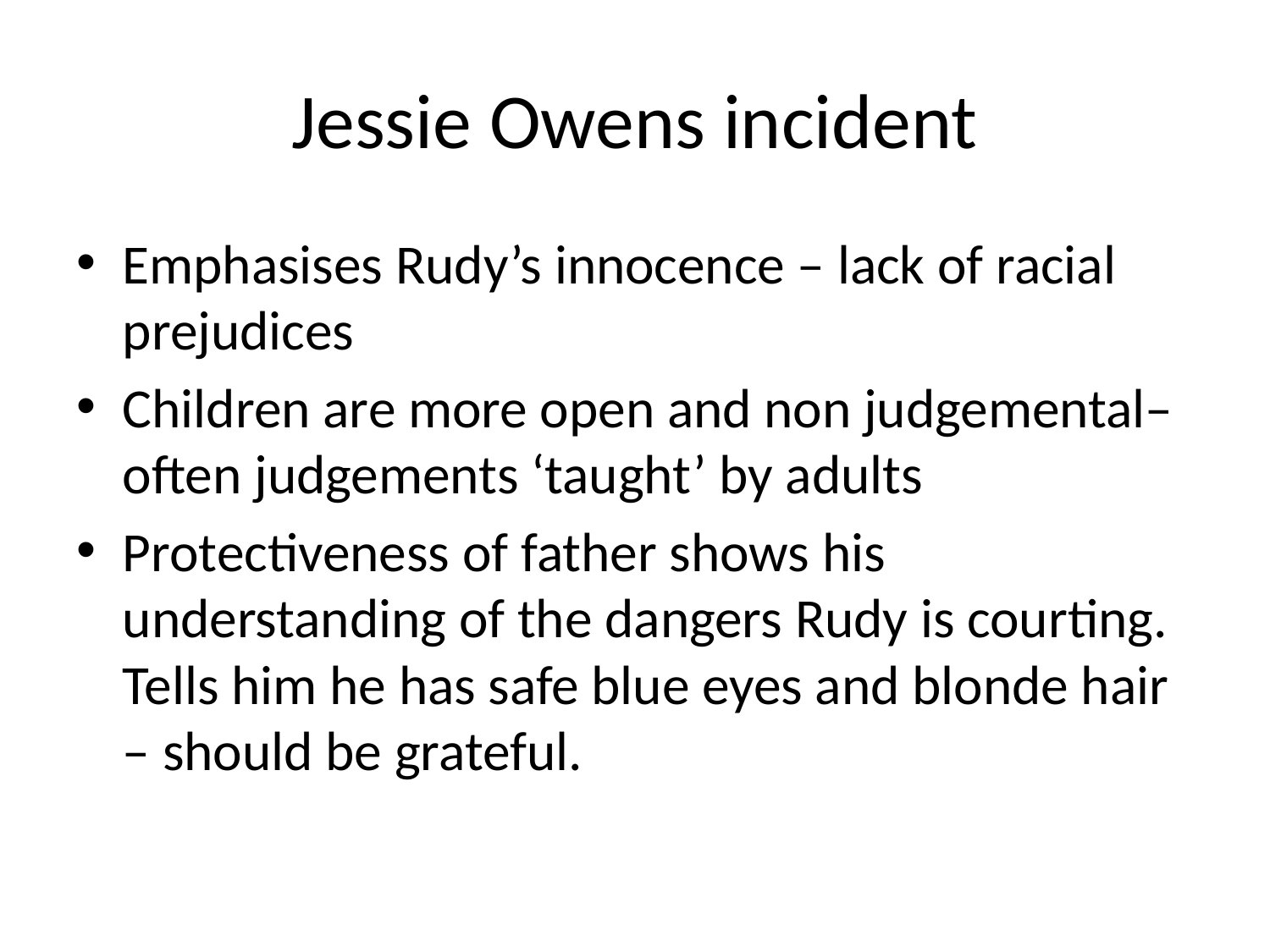

# Jessie Owens incident
Emphasises Rudy’s innocence – lack of racial prejudices
Children are more open and non judgemental– often judgements ‘taught’ by adults
Protectiveness of father shows his understanding of the dangers Rudy is courting. Tells him he has safe blue eyes and blonde hair – should be grateful.